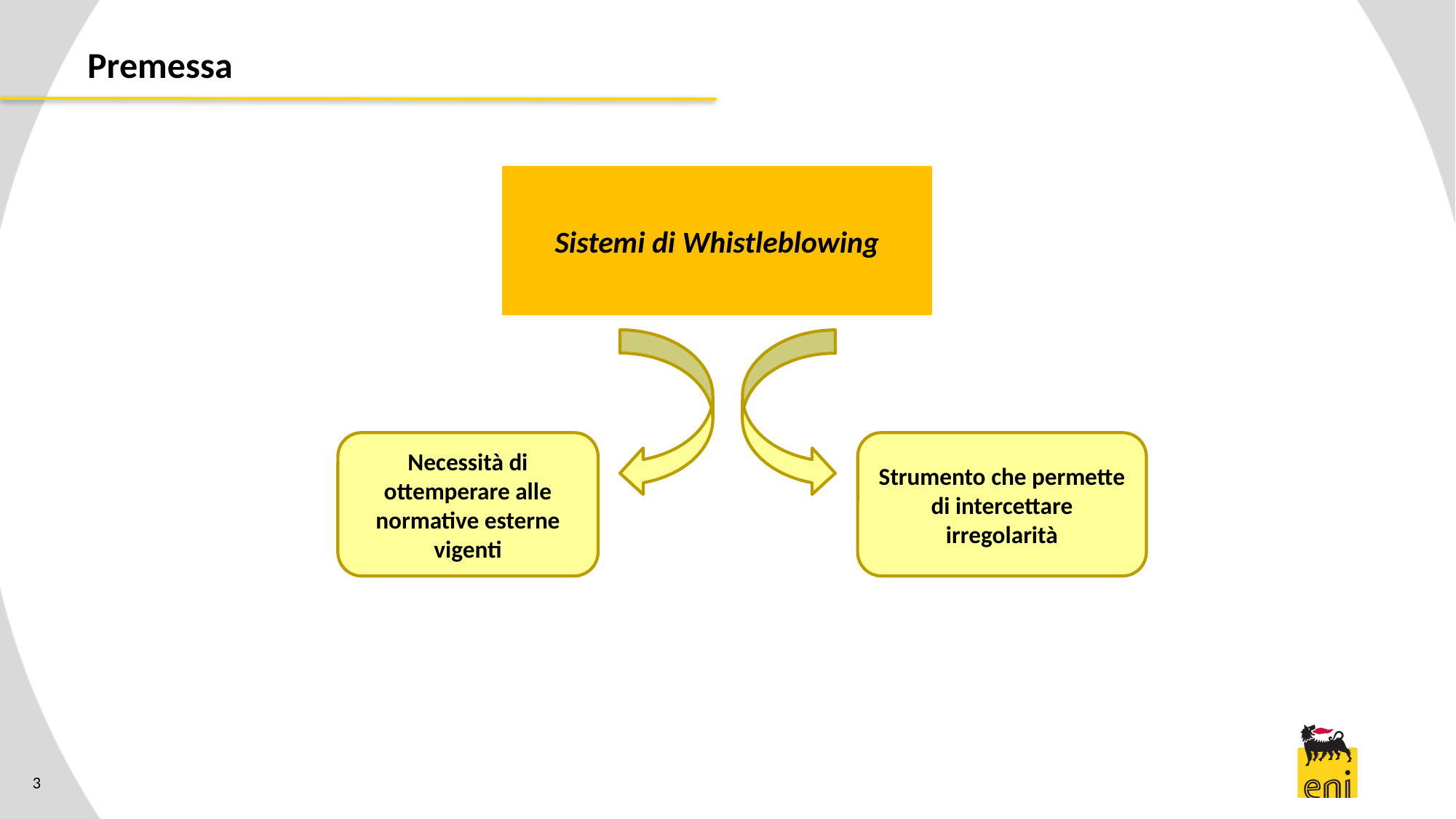

# Premessa
Sistemi di Whistleblowing

Necessità di ottemperare alle normative esterne vigenti
Strumento che permette di intercettare irregolarità
3